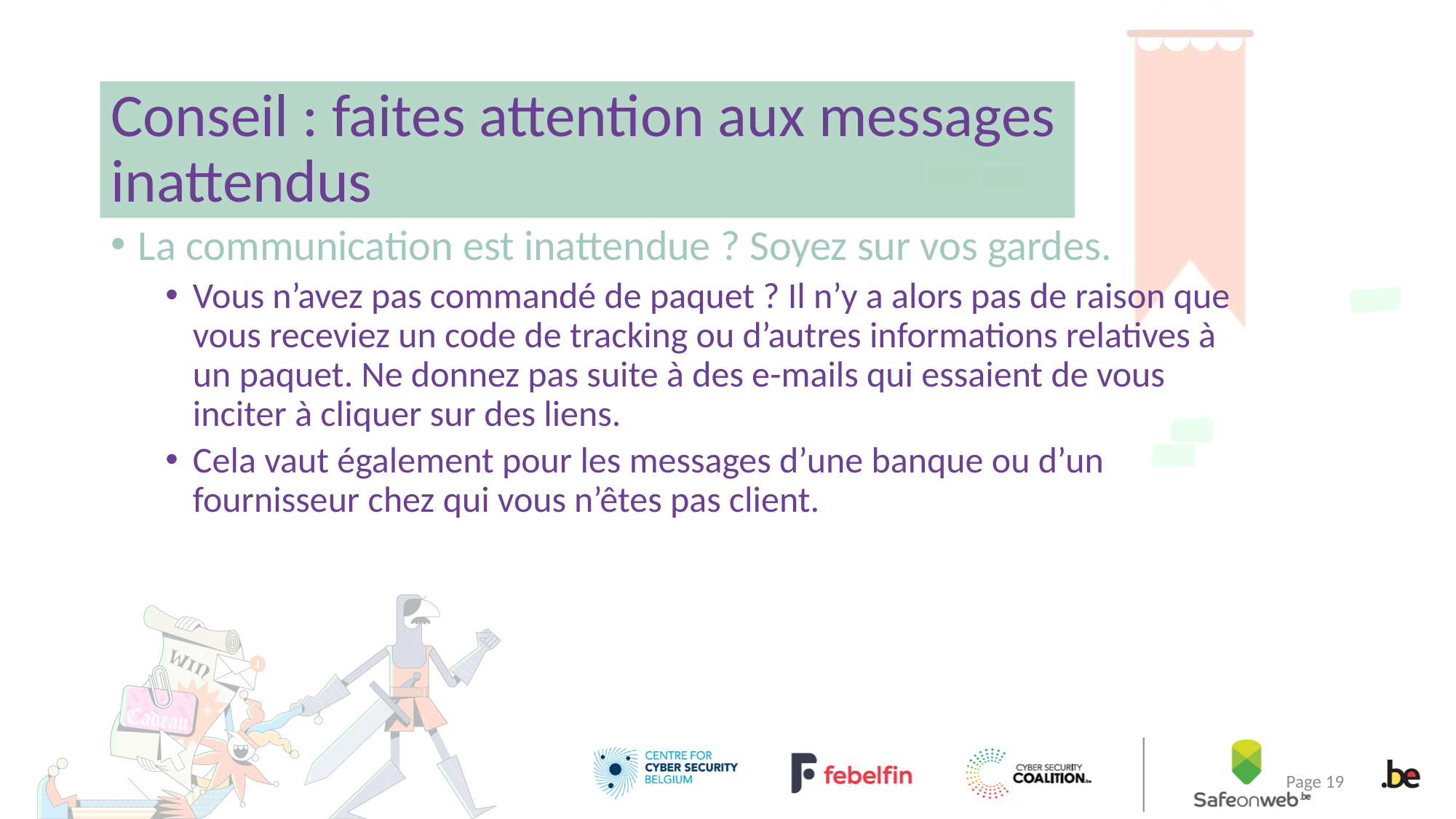

# Conseil : faites attention aux messages inattendus
La communication est inattendue ? Soyez sur vos gardes.
Vous n’avez pas commandé de paquet ? Il n’y a alors pas de raison que vous receviez un code de tracking ou d’autres informations relatives à un paquet. Ne donnez pas suite à des e-mails qui essaient de vous inciter à cliquer sur des liens.
Cela vaut également pour les messages d’une banque ou d’un fournisseur chez qui vous n’êtes pas client.
Page 19